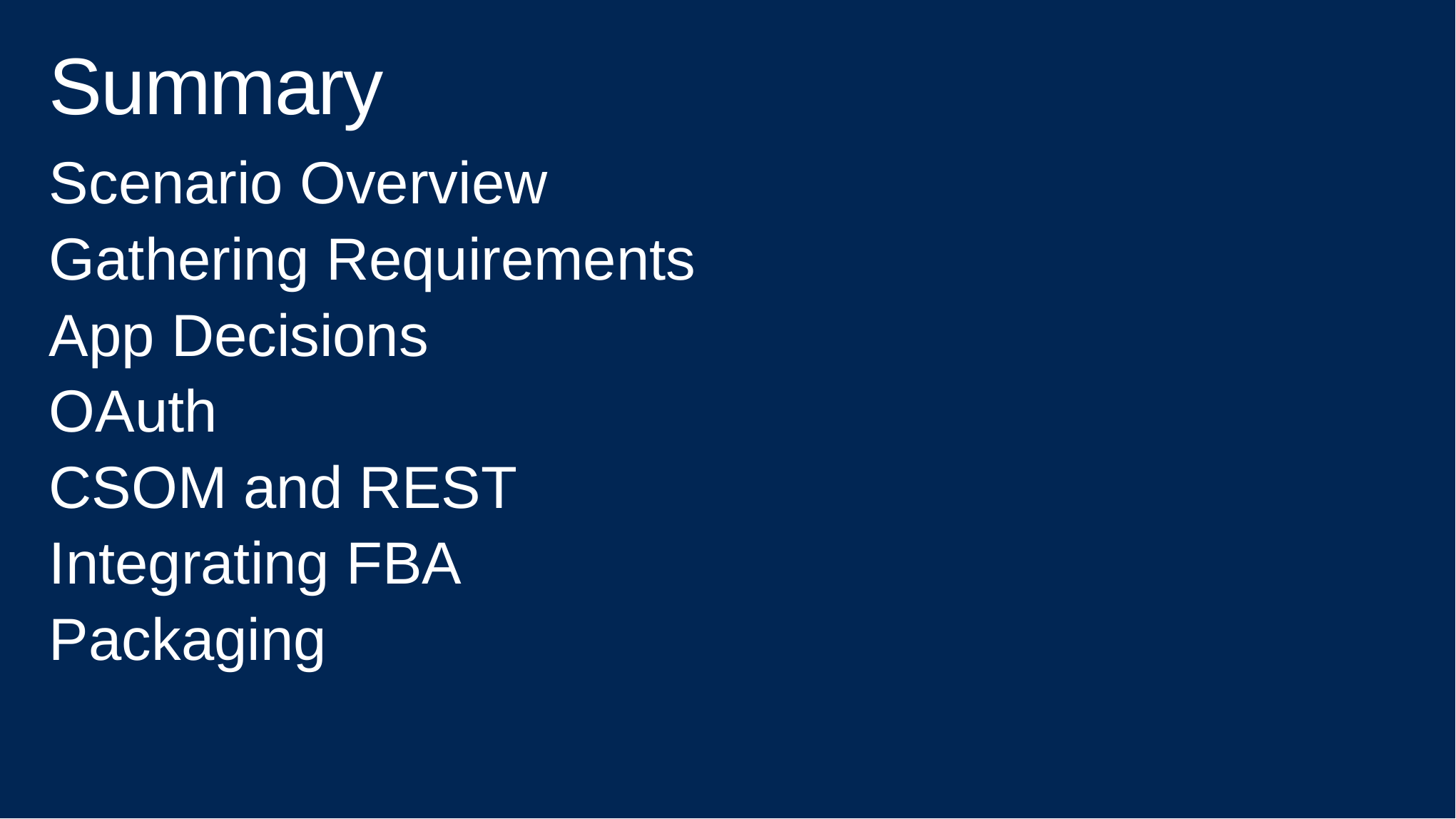

# Summary
Scenario Overview
Gathering Requirements
App Decisions
OAuth
CSOM and REST
Integrating FBA
Packaging